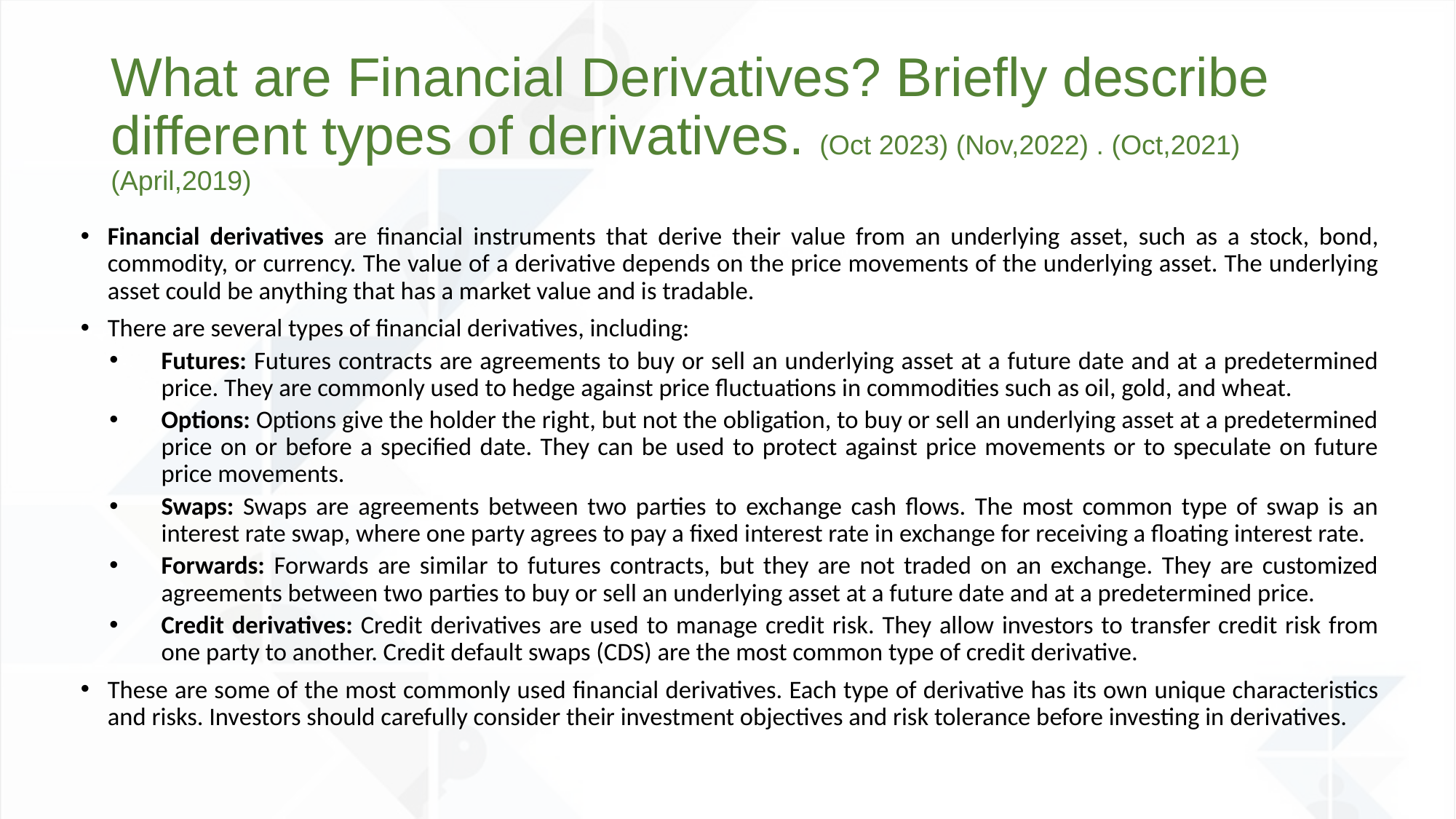

# What are Financial Derivatives? Briefly describe different types of derivatives. (Oct 2023) (Nov,2022) . (Oct,2021) (April,2019)
Financial derivatives are financial instruments that derive their value from an underlying asset, such as a stock, bond, commodity, or currency. The value of a derivative depends on the price movements of the underlying asset. The underlying asset could be anything that has a market value and is tradable.
There are several types of financial derivatives, including:
Futures: Futures contracts are agreements to buy or sell an underlying asset at a future date and at a predetermined price. They are commonly used to hedge against price fluctuations in commodities such as oil, gold, and wheat.
Options: Options give the holder the right, but not the obligation, to buy or sell an underlying asset at a predetermined price on or before a specified date. They can be used to protect against price movements or to speculate on future price movements.
Swaps: Swaps are agreements between two parties to exchange cash flows. The most common type of swap is an interest rate swap, where one party agrees to pay a fixed interest rate in exchange for receiving a floating interest rate.
Forwards: Forwards are similar to futures contracts, but they are not traded on an exchange. They are customized agreements between two parties to buy or sell an underlying asset at a future date and at a predetermined price.
Credit derivatives: Credit derivatives are used to manage credit risk. They allow investors to transfer credit risk from one party to another. Credit default swaps (CDS) are the most common type of credit derivative.
These are some of the most commonly used financial derivatives. Each type of derivative has its own unique characteristics and risks. Investors should carefully consider their investment objectives and risk tolerance before investing in derivatives.